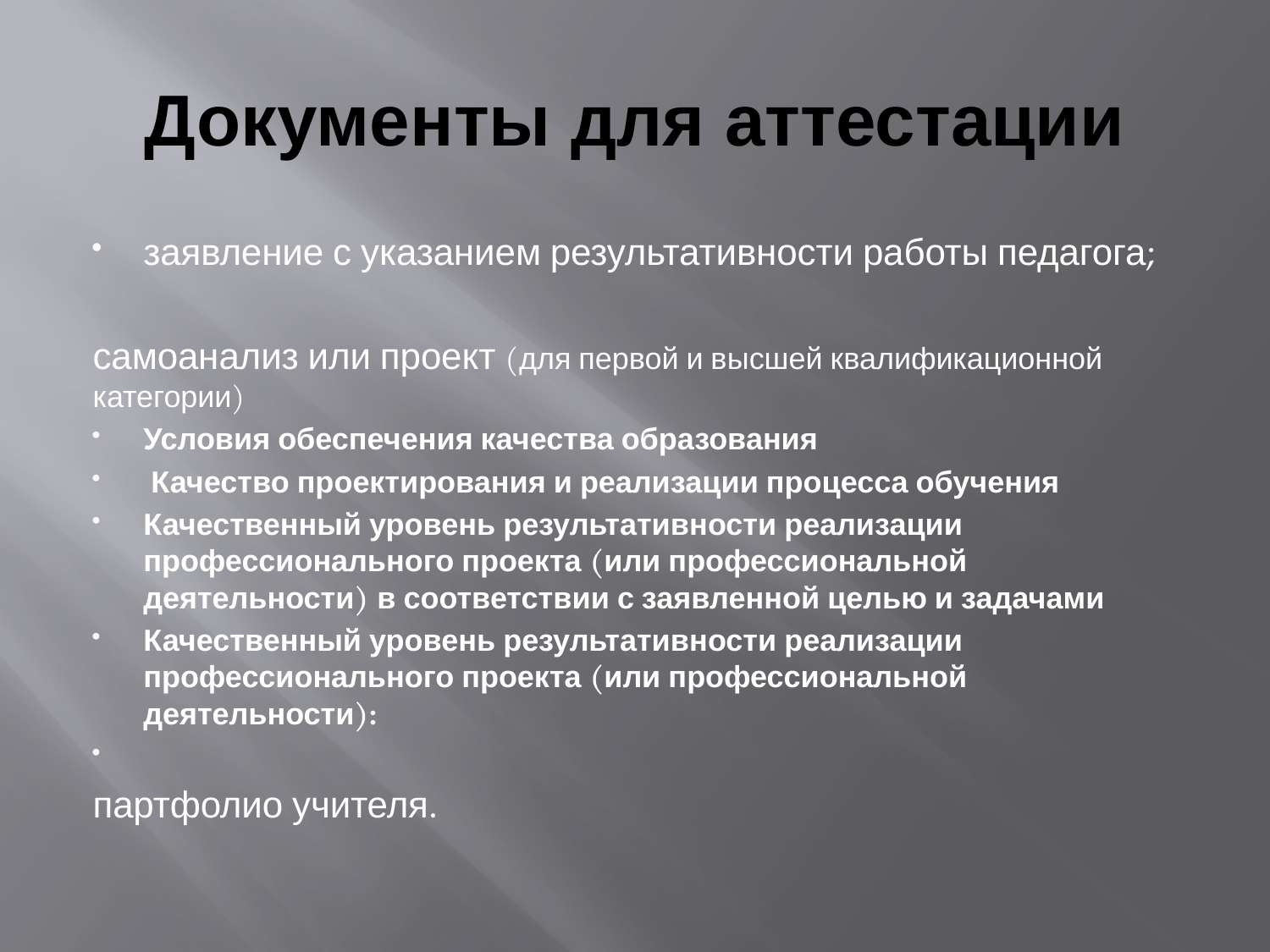

# Документы для аттестации
заявление с указанием результативности работы педагога;

самоанализ или проект (для первой и высшей квалификационной категории)
Условия обеспечения качества образования
 Качество проектирования и реализации процесса обучения
Качественный уровень результативности реализации профессионального проекта (или профессиональной деятельности) в соответствии с заявленной целью и задачами
Качественный уровень результативности реализации профессионального проекта (или профессиональной деятельности):

партфолио учителя.